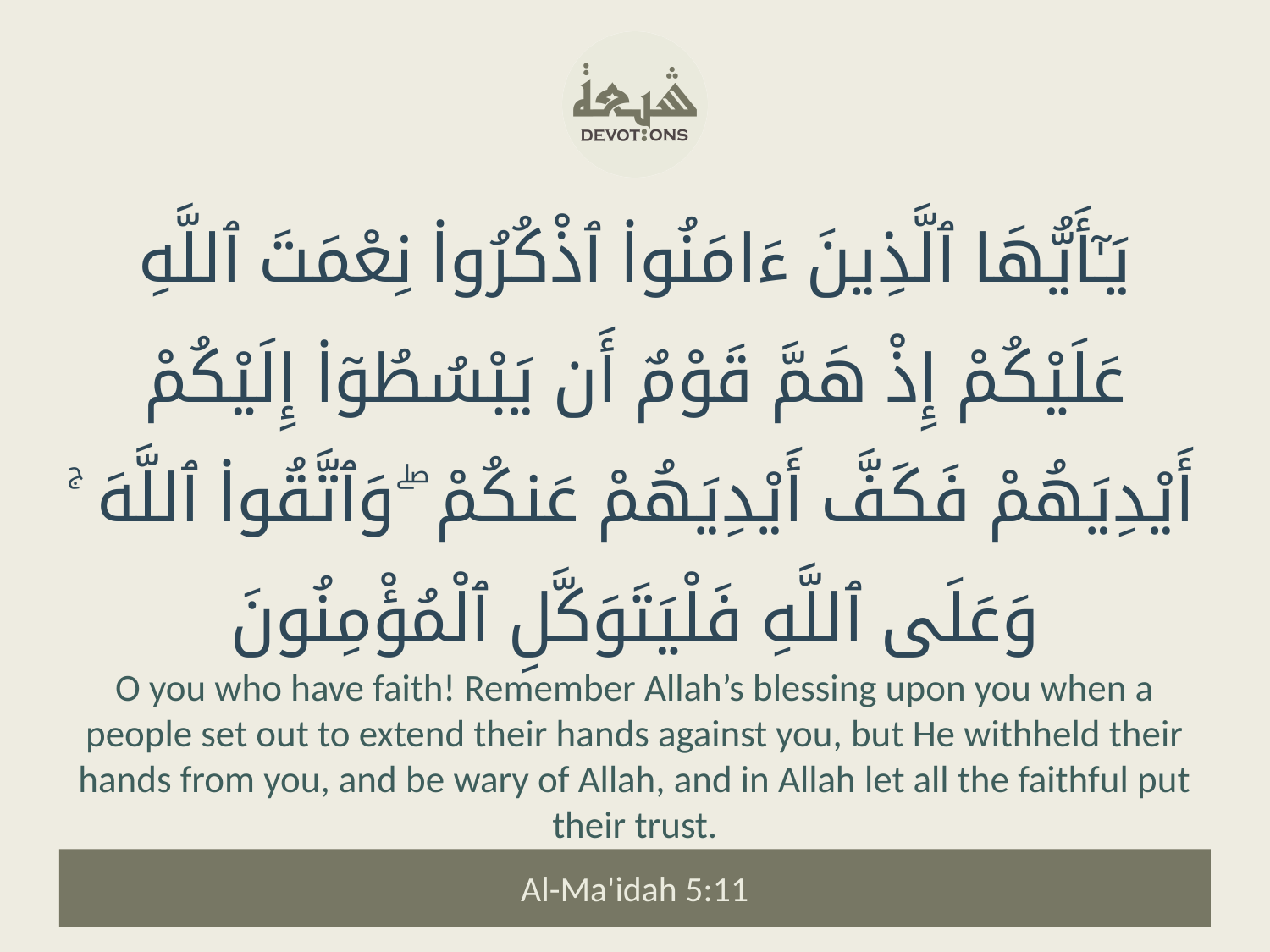

يَـٰٓأَيُّهَا ٱلَّذِينَ ءَامَنُوا۟ ٱذْكُرُوا۟ نِعْمَتَ ٱللَّهِ عَلَيْكُمْ إِذْ هَمَّ قَوْمٌ أَن يَبْسُطُوٓا۟ إِلَيْكُمْ أَيْدِيَهُمْ فَكَفَّ أَيْدِيَهُمْ عَنكُمْ ۖ وَٱتَّقُوا۟ ٱللَّهَ ۚ وَعَلَى ٱللَّهِ فَلْيَتَوَكَّلِ ٱلْمُؤْمِنُونَ
O you who have faith! Remember Allah’s blessing upon you when a people set out to extend their hands against you, but He withheld their hands from you, and be wary of Allah, and in Allah let all the faithful put their trust.
Al-Ma'idah 5:11